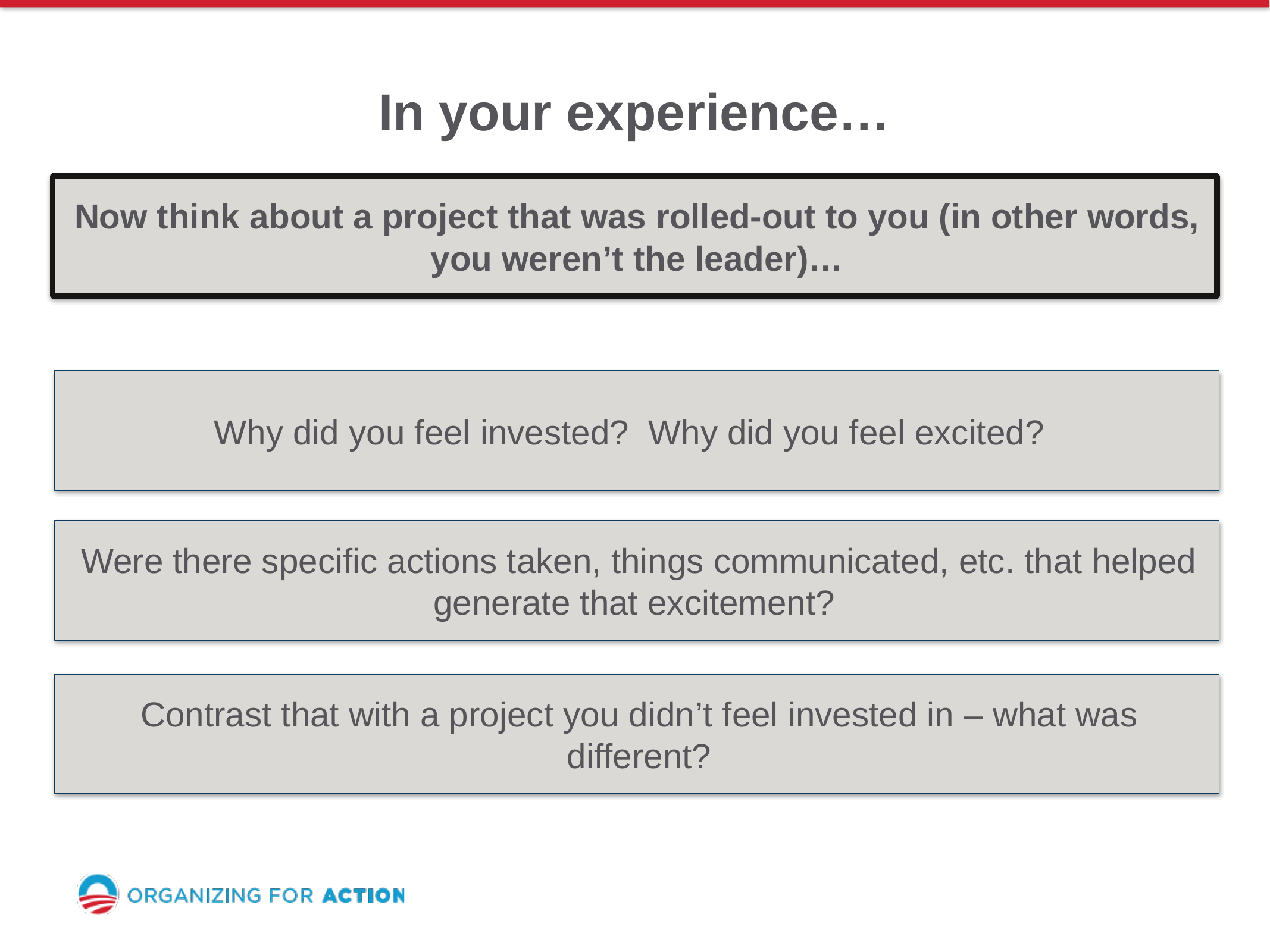

In your experience…
Now think about a project that was rolled-out to you (in other words, you weren’t the leader)…
Why did you feel invested?  Why did you feel excited?
Were there specific actions taken, things communicated, etc. that helped generate that excitement?
Contrast that with a project you didn’t feel invested in – what was different?